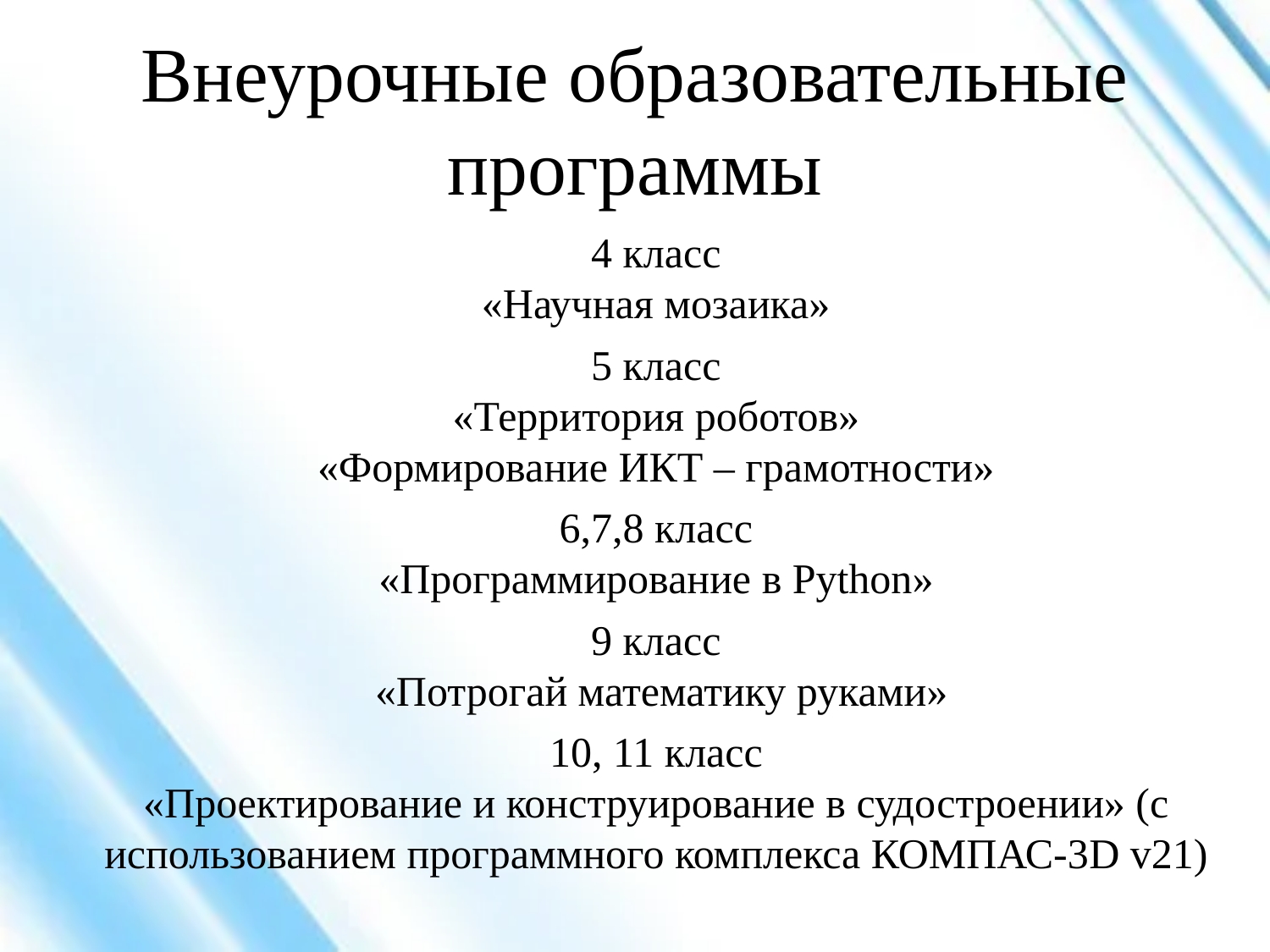

# Внеурочные образовательные программы
4 класс
«Научная мозаика»
5 класс
«Территория роботов»
«Формирование ИКТ – грамотности»
6,7,8 класс
«Программирование в Python»
9 класс
 «Потрогай математику руками»
10, 11 класс
«Проектирование и конструирование в судостроении» (с использованием программного комплекса КОМПАС-3D v21)